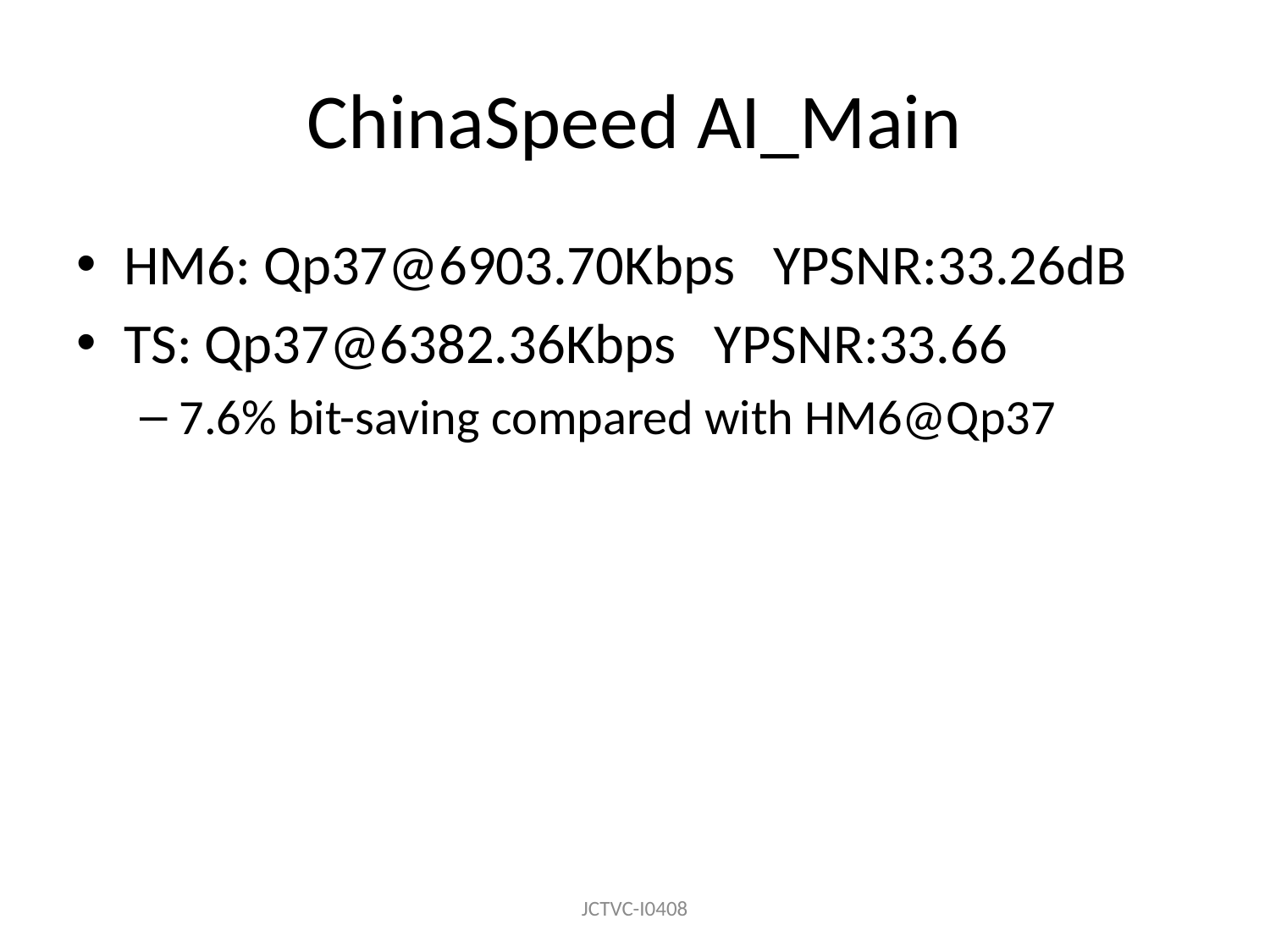

# ChinaSpeed AI_Main
HM6: Qp37@6903.70Kbps   YPSNR:33.26dB
TS: Qp37@6382.36Kbps   YPSNR:33.66
7.6% bit-saving compared with HM6@Qp37

JCTVC-I0408